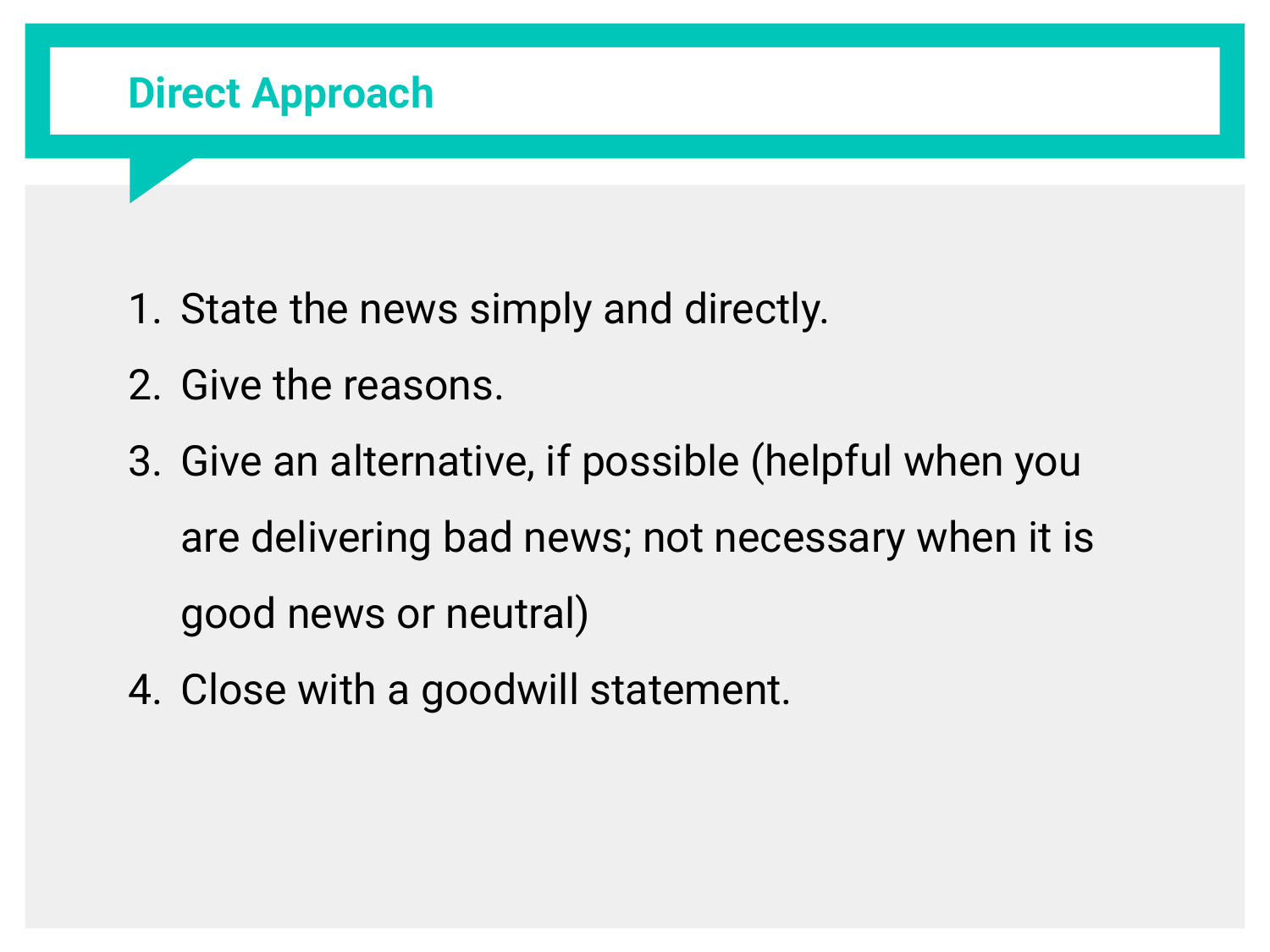

# Direct Approach
State the news simply and directly.
Give the reasons.
Give an alternative, if possible (helpful when you are delivering bad news; not necessary when it is good news or neutral)
Close with a goodwill statement.